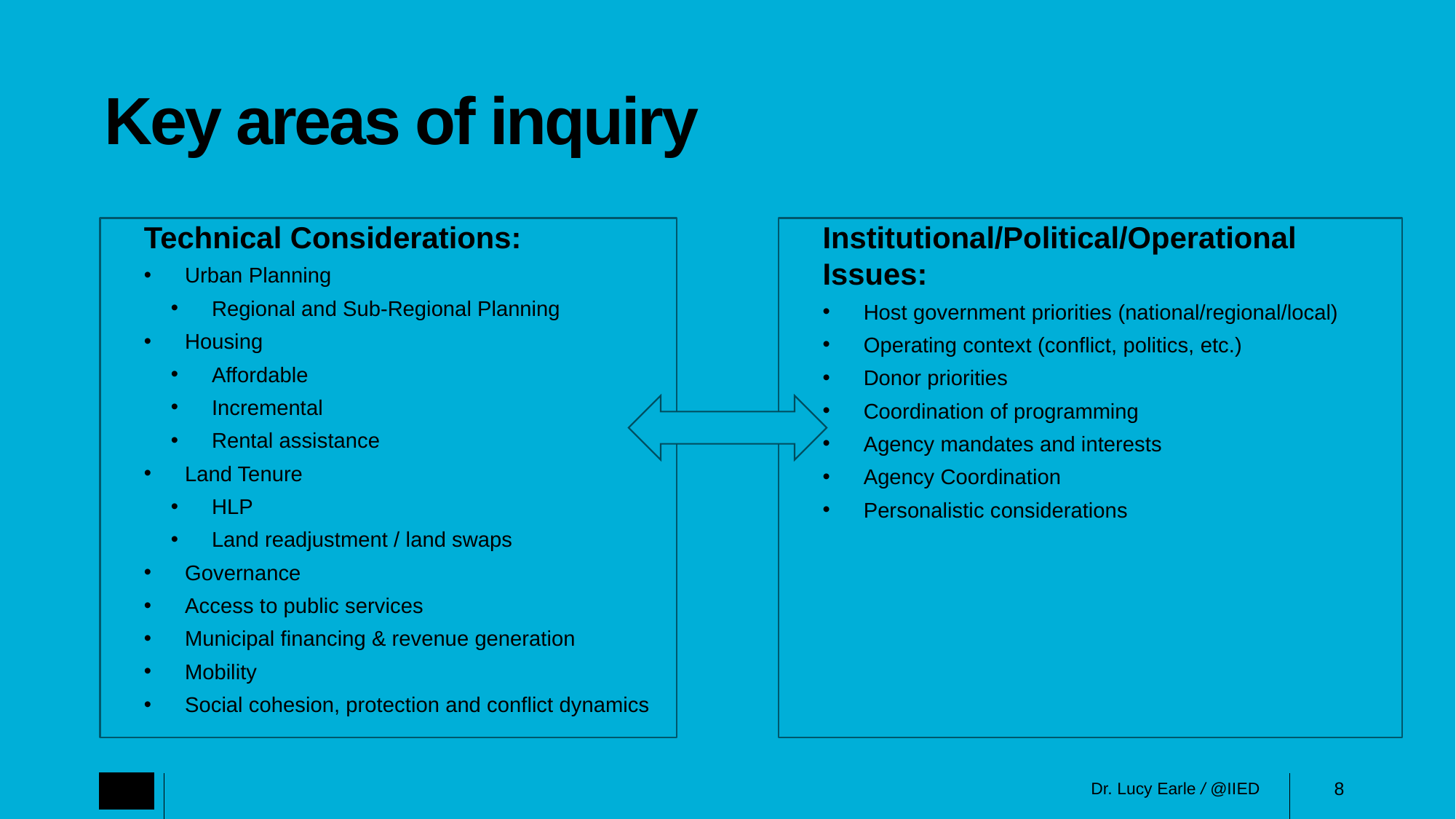

# Key areas of inquiry
Technical Considerations:
Urban Planning
Regional and Sub-Regional Planning
Housing
Affordable
Incremental
Rental assistance
Land Tenure
HLP
Land readjustment / land swaps
Governance
Access to public services
Municipal financing & revenue generation
Mobility
Social cohesion, protection and conflict dynamics
Institutional/Political/Operational Issues:
Host government priorities (national/regional/local)
Operating context (conflict, politics, etc.)
Donor priorities
Coordination of programming
Agency mandates and interests
Agency Coordination
Personalistic considerations

8